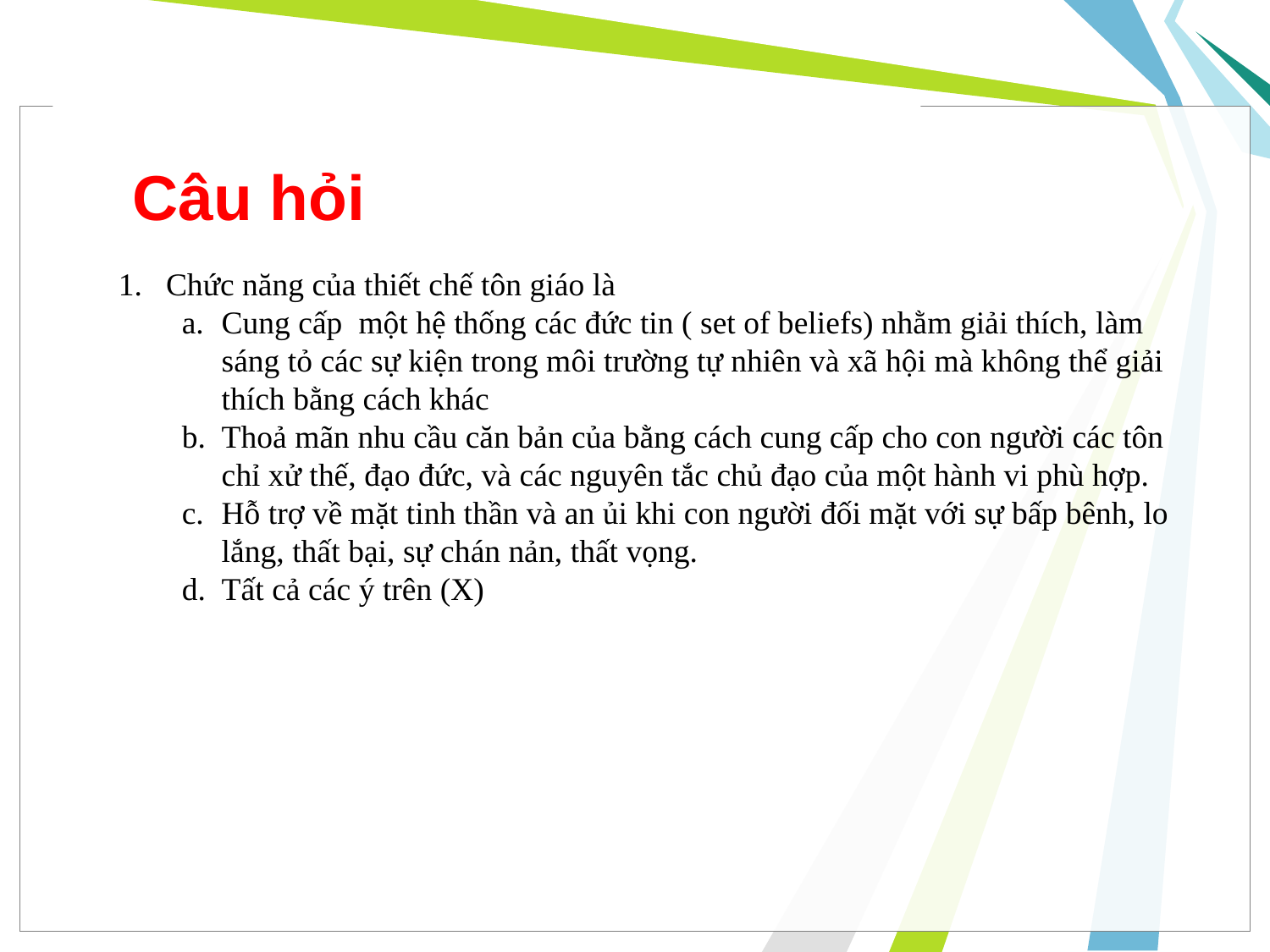

Câu hỏi
Chức năng của thiết chế tôn giáo là
Cung cấp  một hệ thống các đức tin ( set of beliefs) nhằm giải thích, làm sáng tỏ các sự kiện trong môi trường tự nhiên và xã hội mà không thể giải thích bằng cách khác
Thoả mãn nhu cầu căn bản của bằng cách cung cấp cho con người các tôn chỉ xử thế, đạo đức, và các nguyên tắc chủ đạo của một hành vi phù hợp.
Hỗ trợ về mặt tinh thần và an ủi khi con người đối mặt với sự bấp bênh, lo lắng, thất bại, sự chán nản, thất vọng.
Tất cả các ý trên (X)